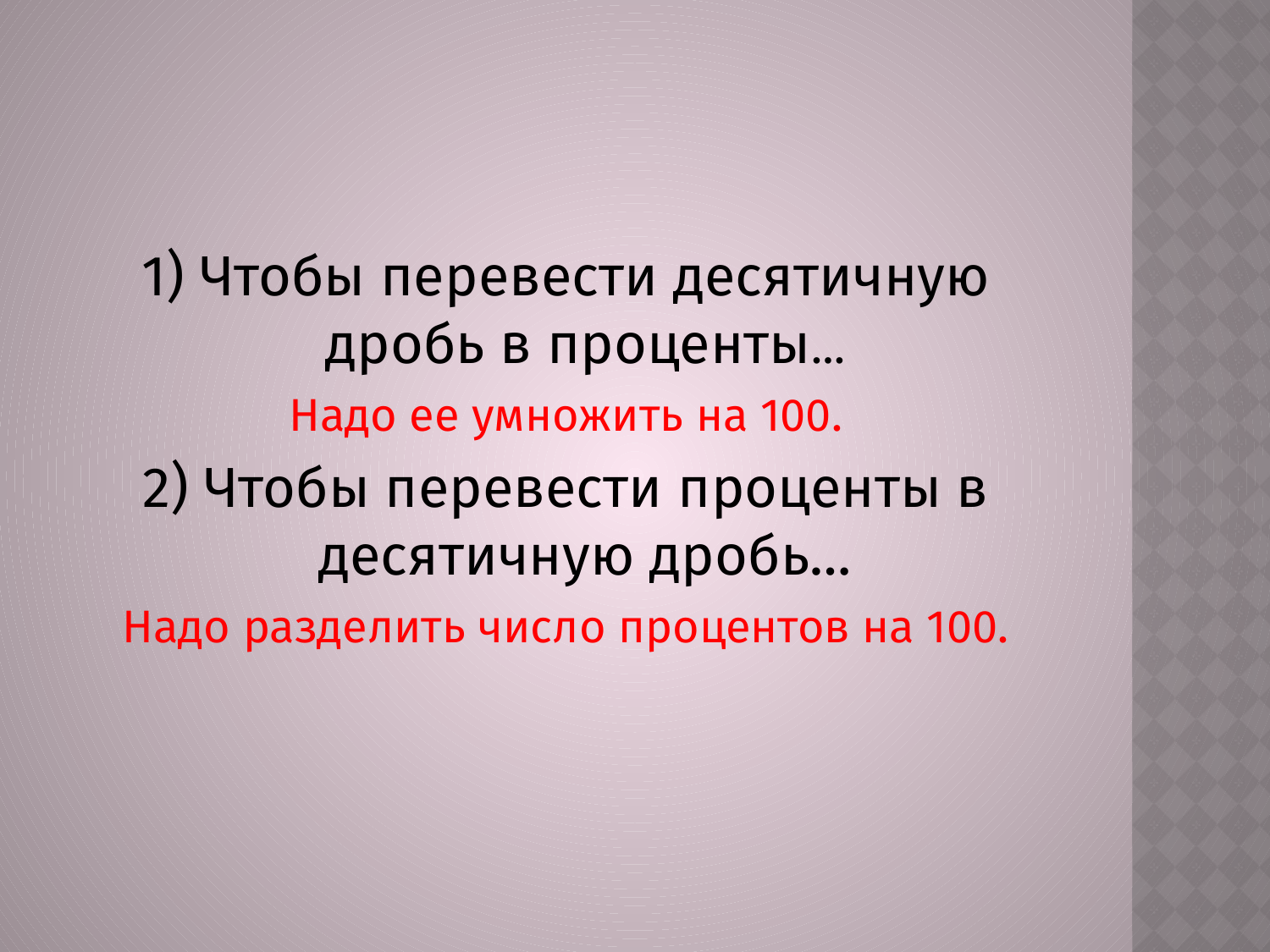

1) Чтобы перевести десятичную дробь в проценты…
Надо ее умножить на 100.
2) Чтобы перевести проценты в десятичную дробь…
Надо разделить число процентов на 100.